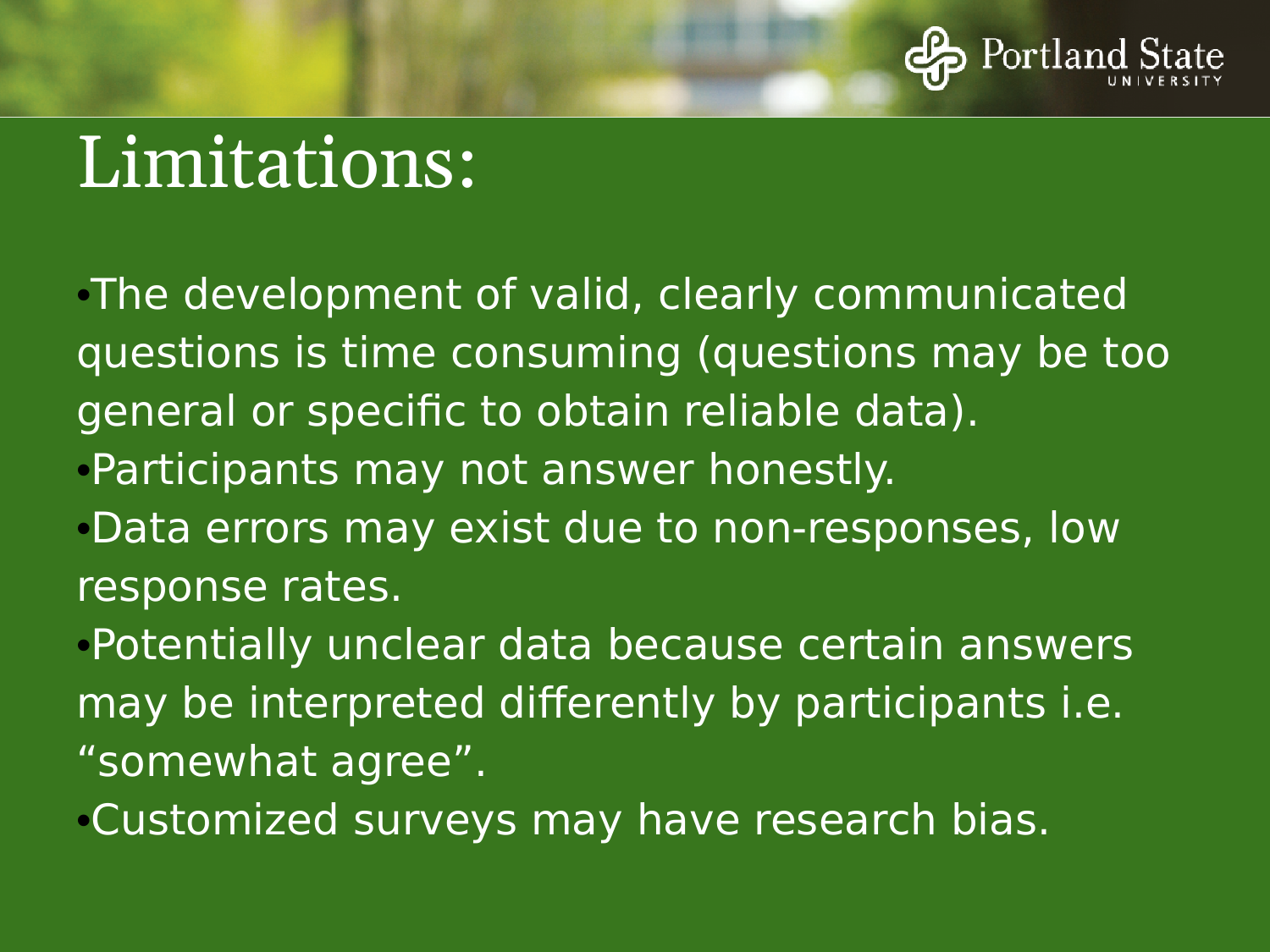

# Limitations:

•The development of valid, clearly communicated questions is time consuming (questions may be too general or specific to obtain reliable data).
•Participants may not answer honestly.
•Data errors may exist due to non-responses, low response rates.
•Potentially unclear data because certain answers may be interpreted differently by participants i.e. “somewhat agree”.
•Customized surveys may have research bias.